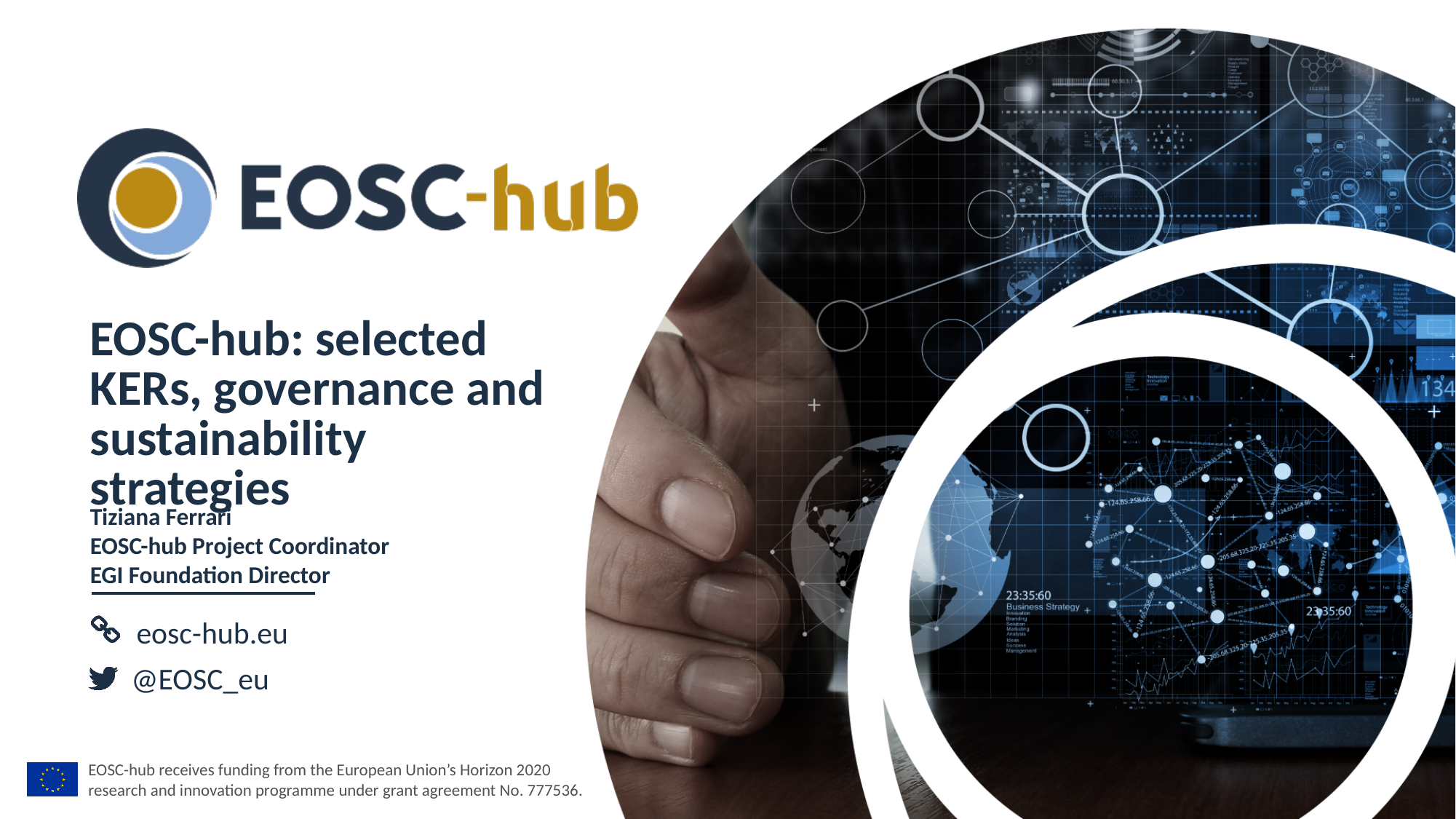

EOSC-hub: selected KERs, governance and sustainability strategies
Tiziana Ferrari
EOSC-hub Project Coordinator
EGI Foundation Director